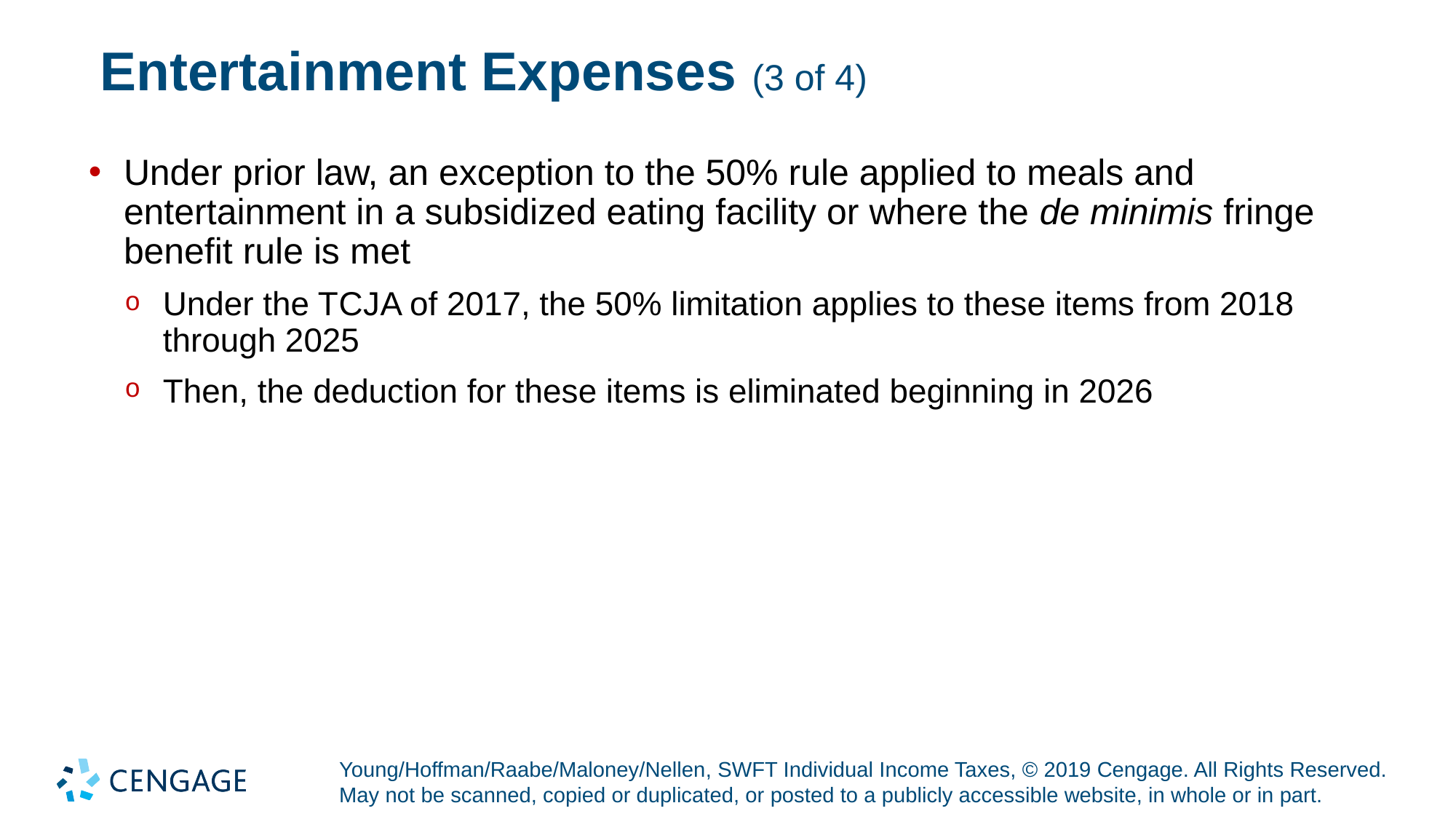

# Entertainment Expenses (3 of 4)
Under prior law, an exception to the 50% rule applied to meals and entertainment in a subsidized eating facility or where the de minimis fringe benefit rule is met
Under the T C J A of 2017, the 50% limitation applies to these items from 2018 through 2025
Then, the deduction for these items is eliminated beginning in 2026